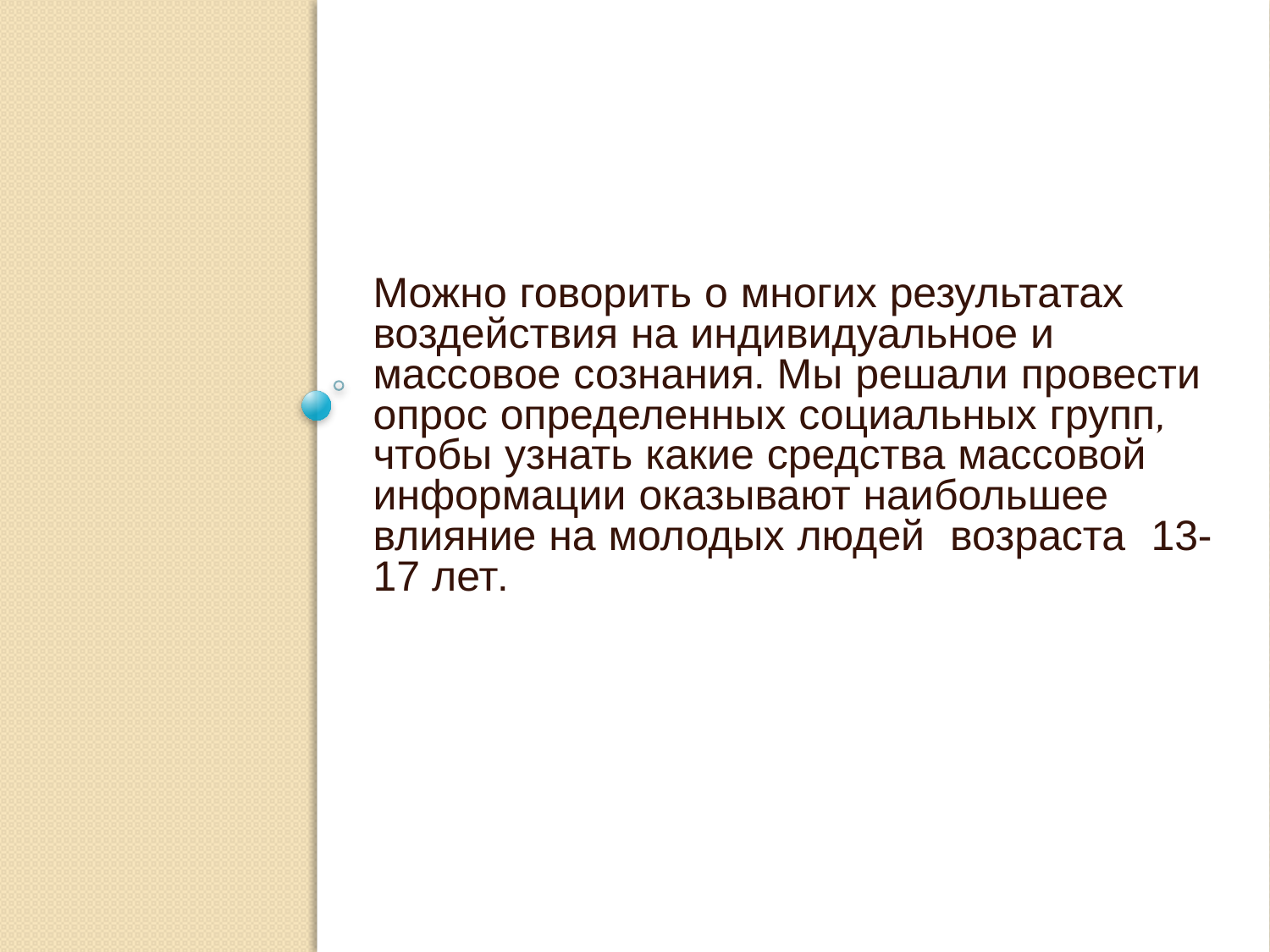

Можно говорить о многих результатах воздействия на индивидуальное и массовое сознания. Мы решали провести опрос определенных социальных групп, чтобы узнать какие средства массовой информации оказывают наибольшее влияние на молодых людей  возраста  13-17 лет.